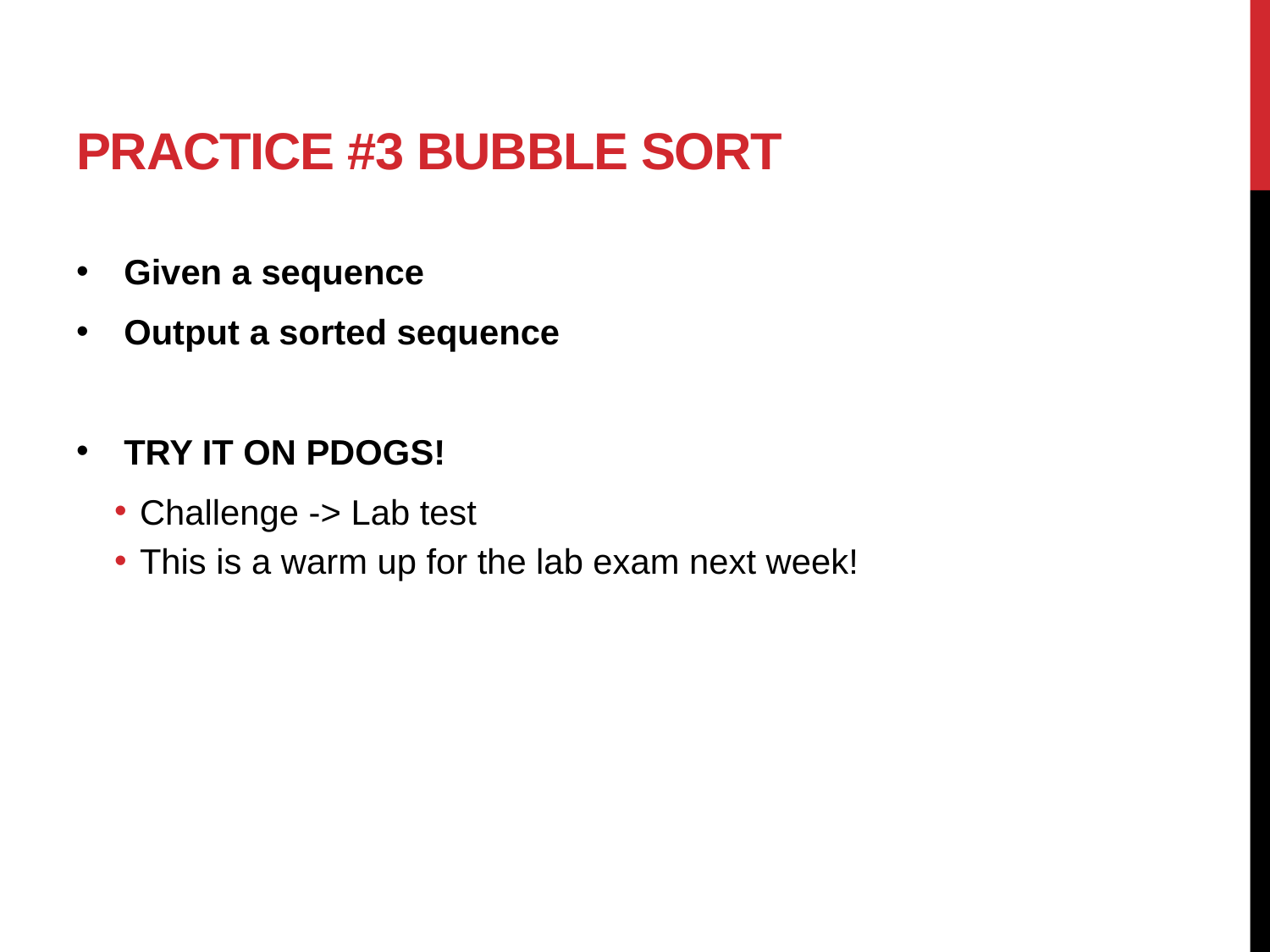

Practice #3 Bubble sort
Given a sequence
Output a sorted sequence

TRY IT ON PDOGS!
Challenge -> Lab test
This is a warm up for the lab exam next week!